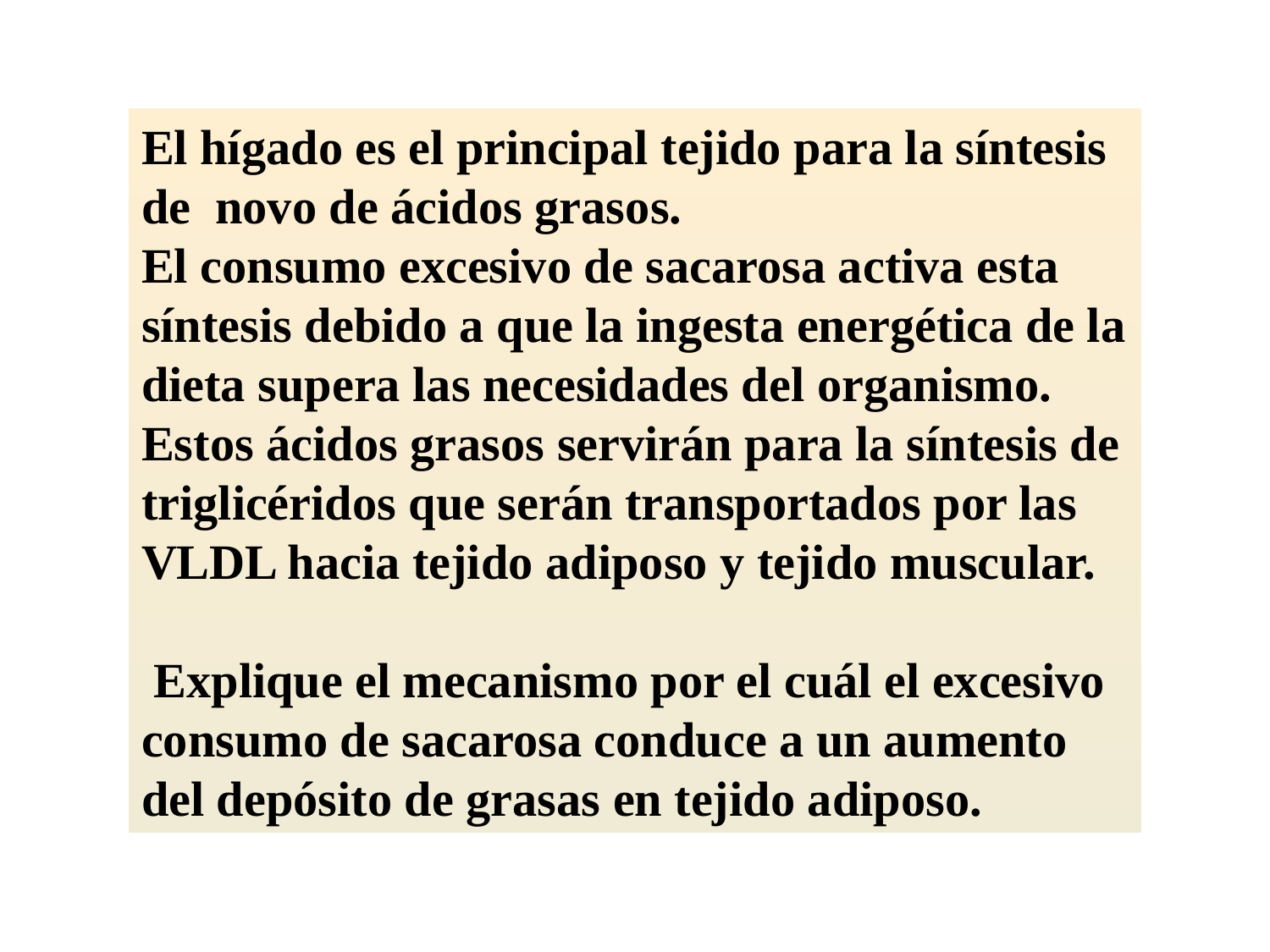

El hígado es el principal tejido para la síntesis de  novo de ácidos grasos.
El consumo excesivo de sacarosa activa esta síntesis debido a que la ingesta energética de la dieta supera las necesidades del organismo. Estos ácidos grasos servirán para la síntesis de triglicéridos que serán transportados por las VLDL hacia tejido adiposo y tejido muscular.

 Explique el mecanismo por el cuál el excesivo consumo de sacarosa conduce a un aumento del depósito de grasas en tejido adiposo.